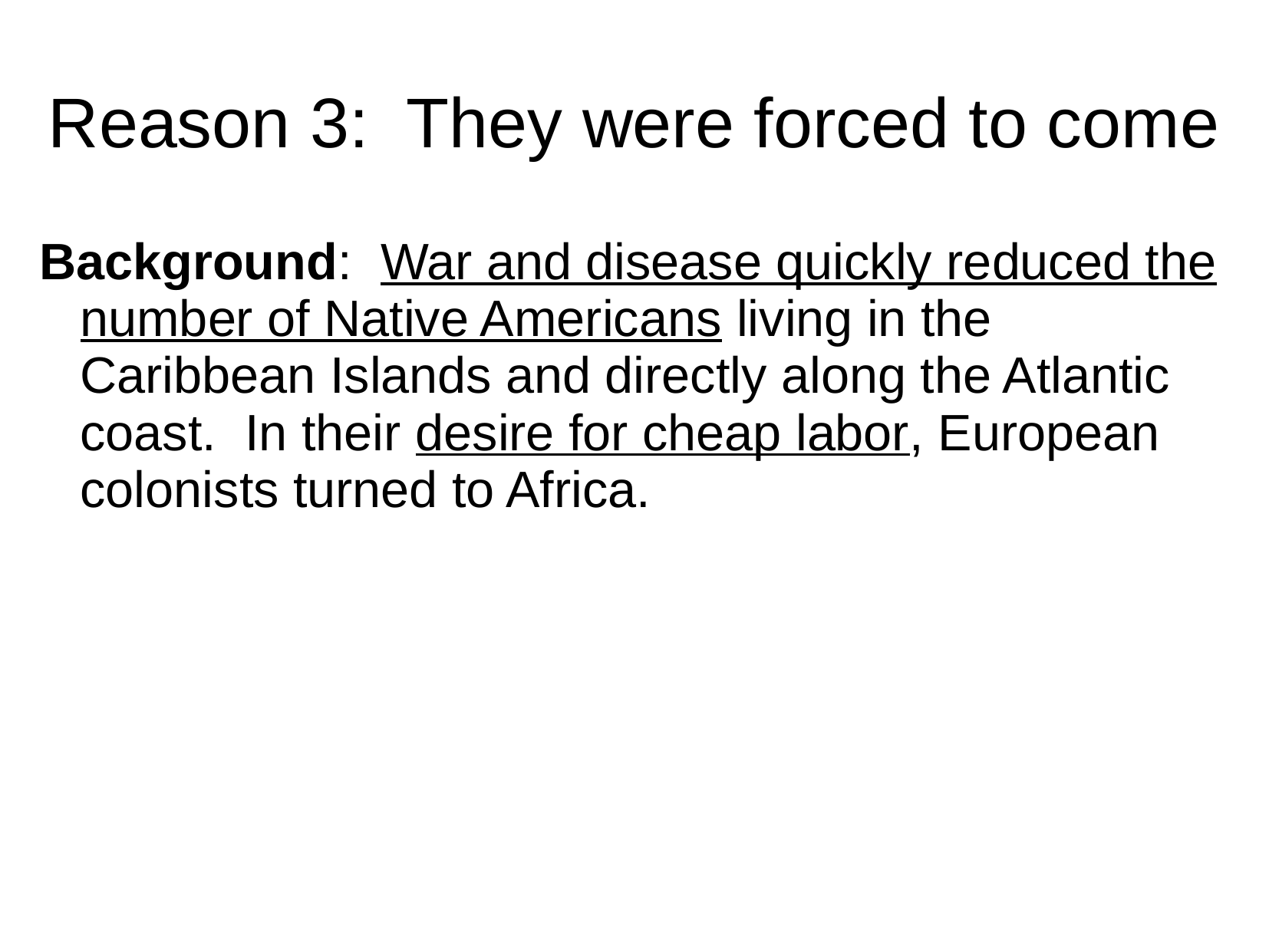

# Reason 3:  They were forced to come
Background:  War and disease quickly reduced the number of Native Americans living in the Caribbean Islands and directly along the Atlantic coast.  In their desire for cheap labor, European colonists turned to Africa.